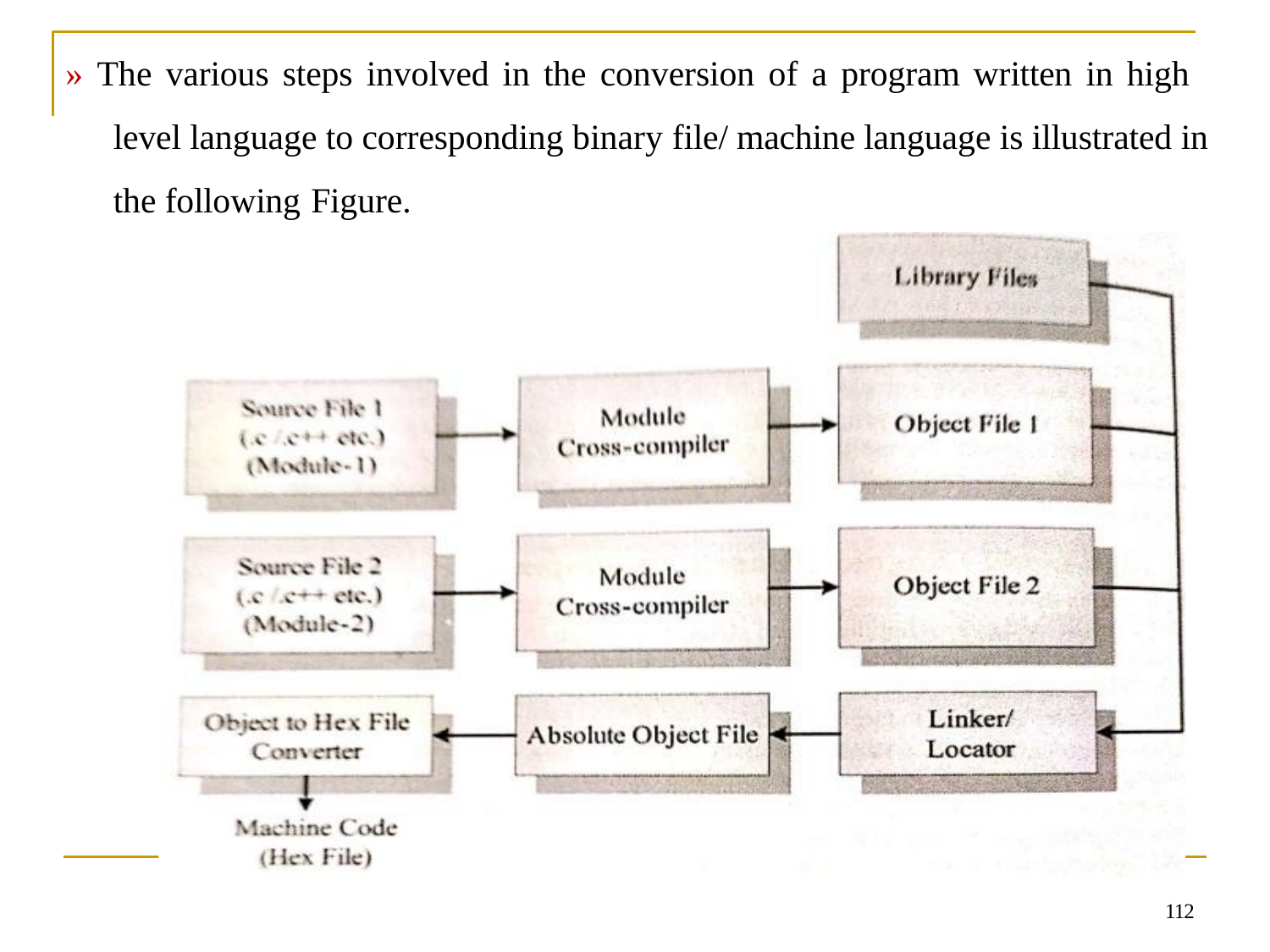

# » The various steps involved in the conversion of a program written in high   level language to corresponding binary file/ machine language is illustrated in  the following Figure.

112